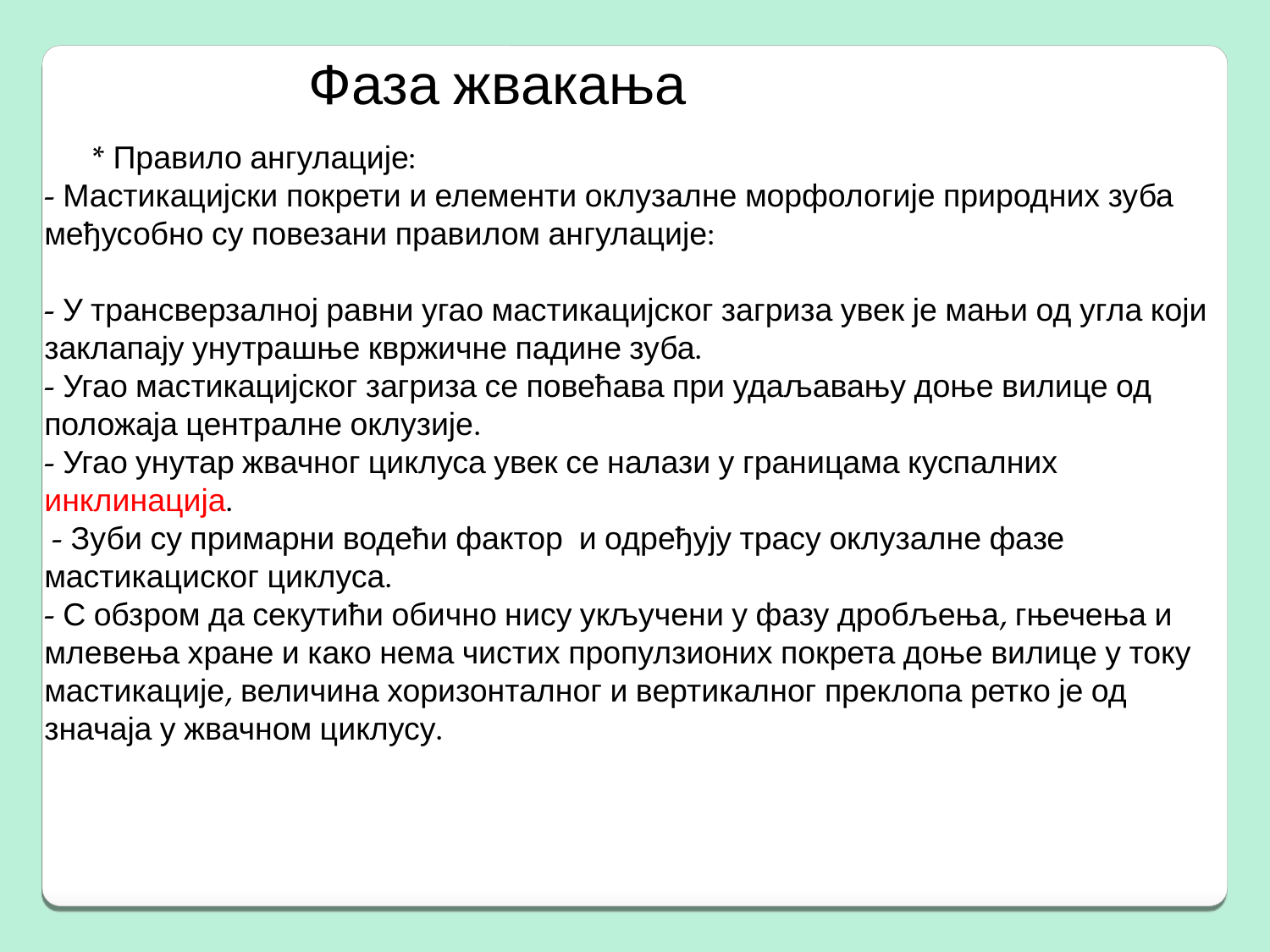

Фаза жвакања
      * Правило ангулације:
- Мастикацијски покрети и елементи оклузалне морфологије природних зуба међусобно су повезани правилом ангулације:

- У трансверзалној равни угао мастикацијског загриза увек је мањи од угла који заклапају унутрашње квржичне падине зуба.
- Угао мастикацијског загриза се повећава при удаљавању доње вилице од положаја централне оклузије.
- Угао унутар жвачног циклуса увек се налази у границама куспалних инклинација.
 - Зуби су примарни водећи фактор  и одређују трасу оклузалне фазе мастикациског циклуса.
- С обзром да секутићи обично нису укључени у фазу дробљења, гњечења и млевења хране и како нема чистих пропулзионих покрета доње вилице у току мастикације, величина хоризонталног и вертикалног преклопа ретко је од значаја у жвачном циклусу.